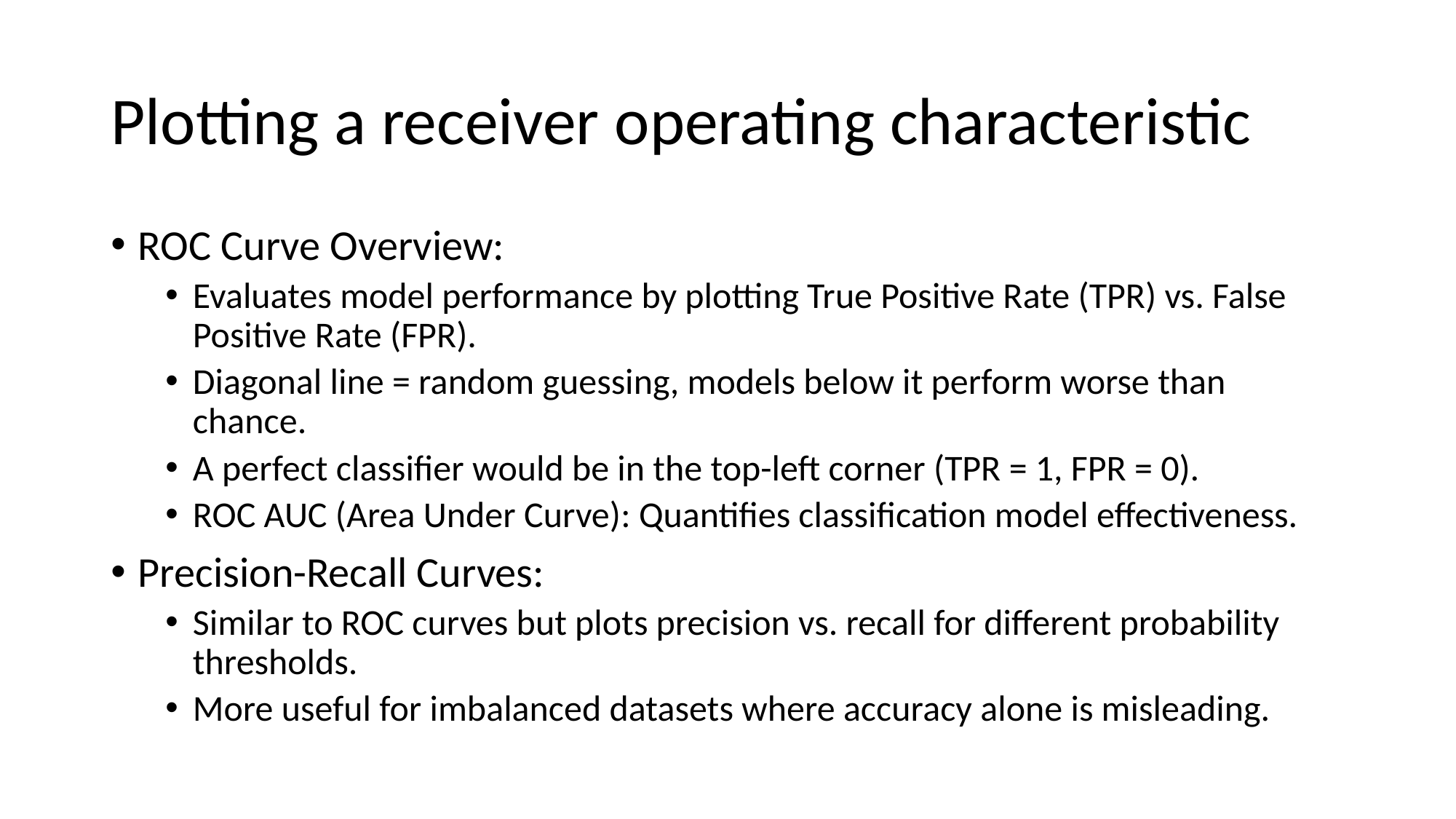

# Plotting a receiver operating characteristic
ROC Curve Overview:
Evaluates model performance by plotting True Positive Rate (TPR) vs. False Positive Rate (FPR).
Diagonal line = random guessing, models below it perform worse than chance.
A perfect classifier would be in the top-left corner (TPR = 1, FPR = 0).
ROC AUC (Area Under Curve): Quantifies classification model effectiveness.
Precision-Recall Curves:
Similar to ROC curves but plots precision vs. recall for different probability thresholds.
More useful for imbalanced datasets where accuracy alone is misleading.